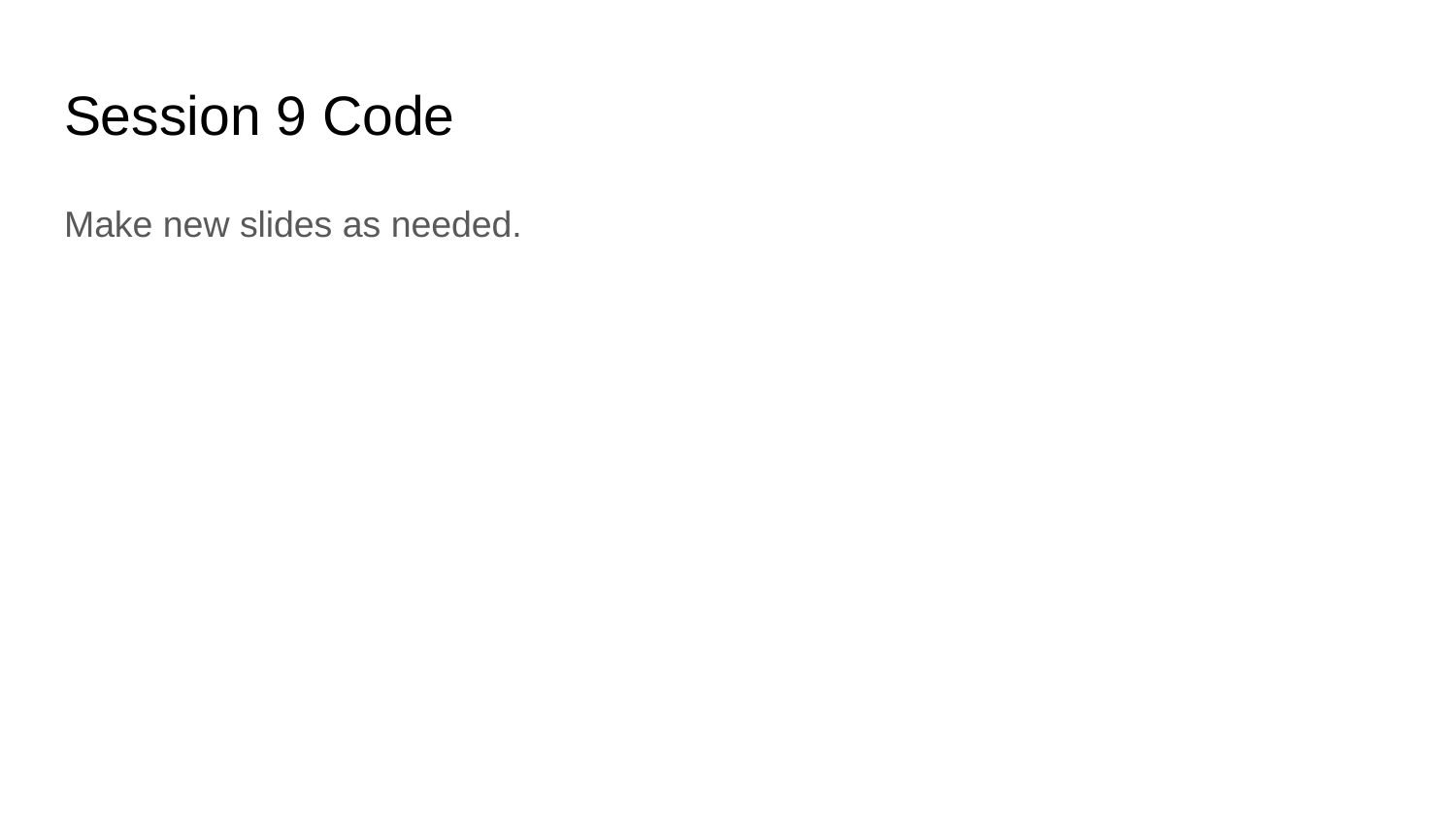

# Session 9 Code
Make new slides as needed.